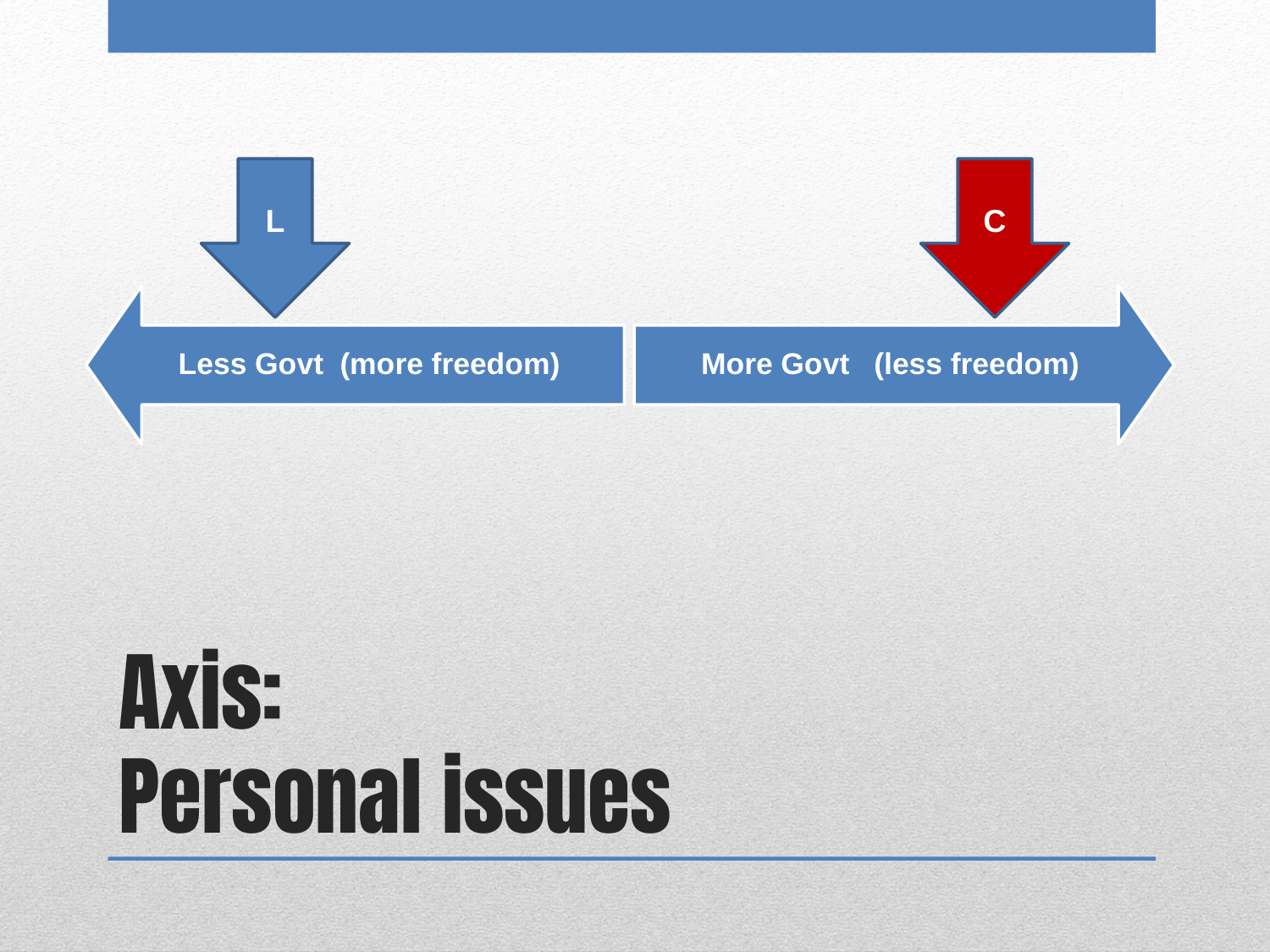

Less Govt  (more freedom)
More Govt   (less freedom)
L
C
# Axis: Personal issues